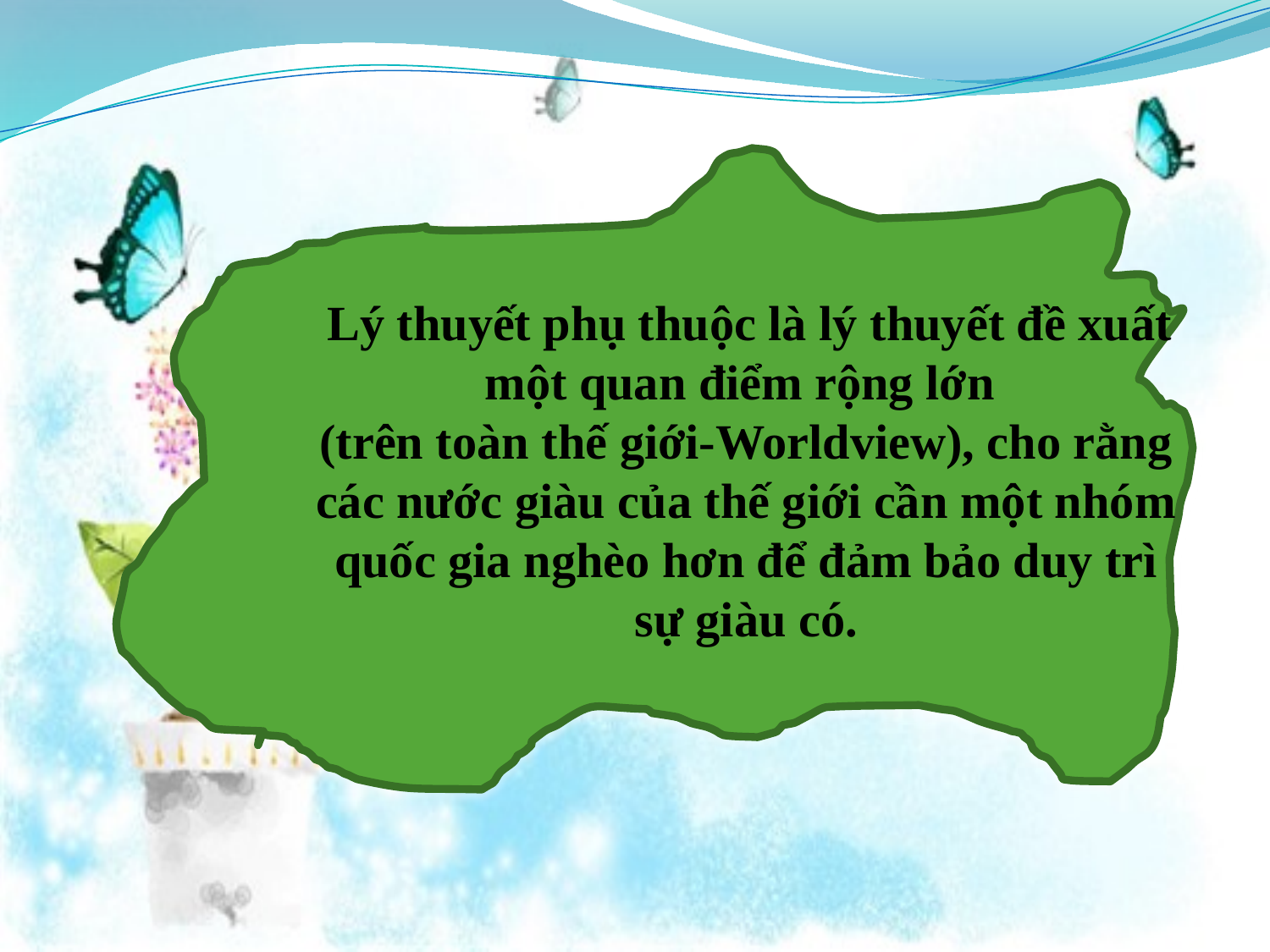

Lý thuyết phụ thuộc là lý thuyết đề xuất một quan điểm rộng lớn
(trên toàn thế giới-Worldview), cho rằng các nước giàu của thế giới cần một nhóm quốc gia nghèo hơn để đảm bảo duy trì sự giàu có.